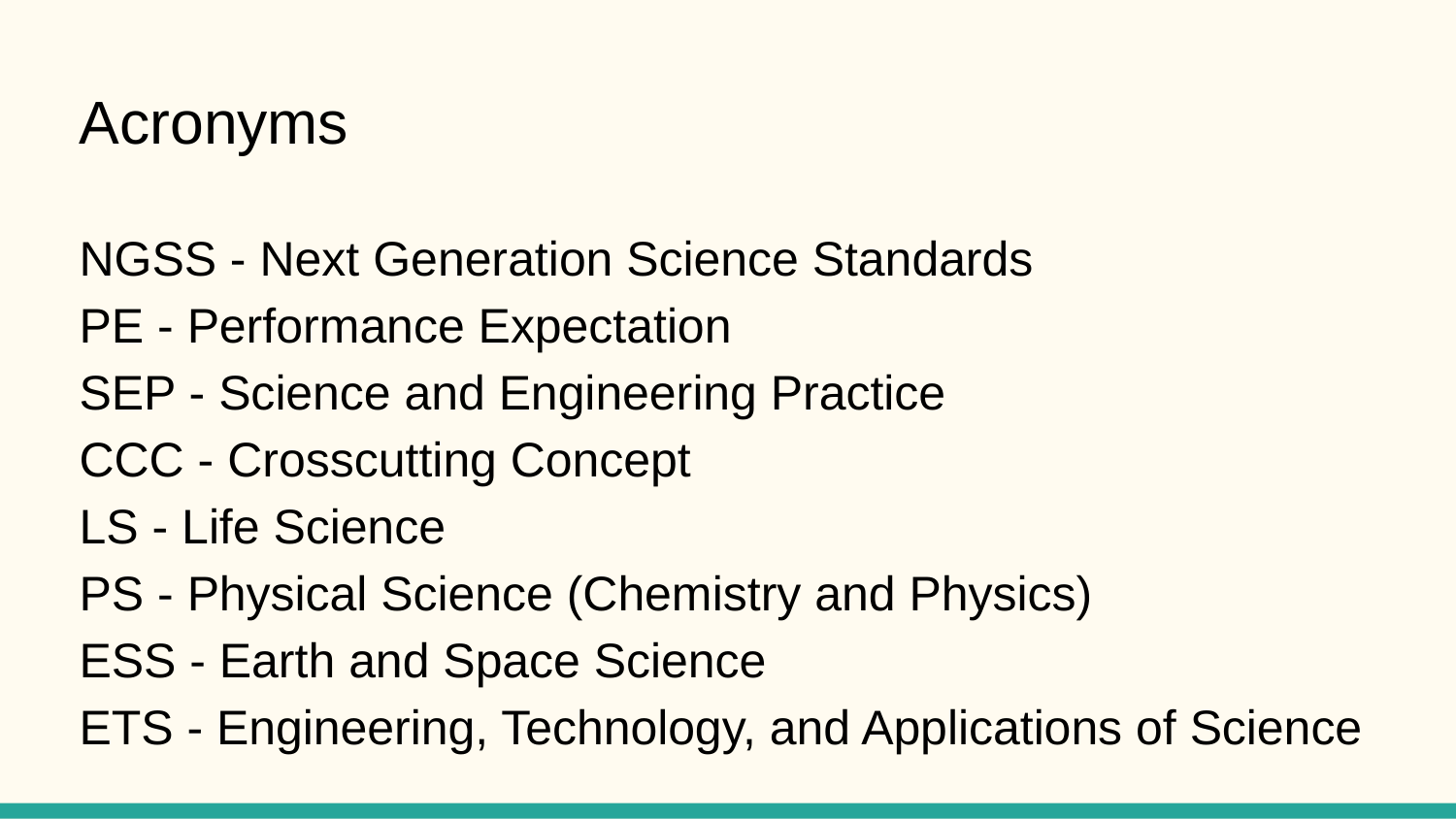

# Acronyms
NGSS - Next Generation Science Standards
PE - Performance Expectation
SEP - Science and Engineering Practice
CCC - Crosscutting Concept
LS - Life Science
PS - Physical Science (Chemistry and Physics)
ESS - Earth and Space Science
ETS - Engineering, Technology, and Applications of Science